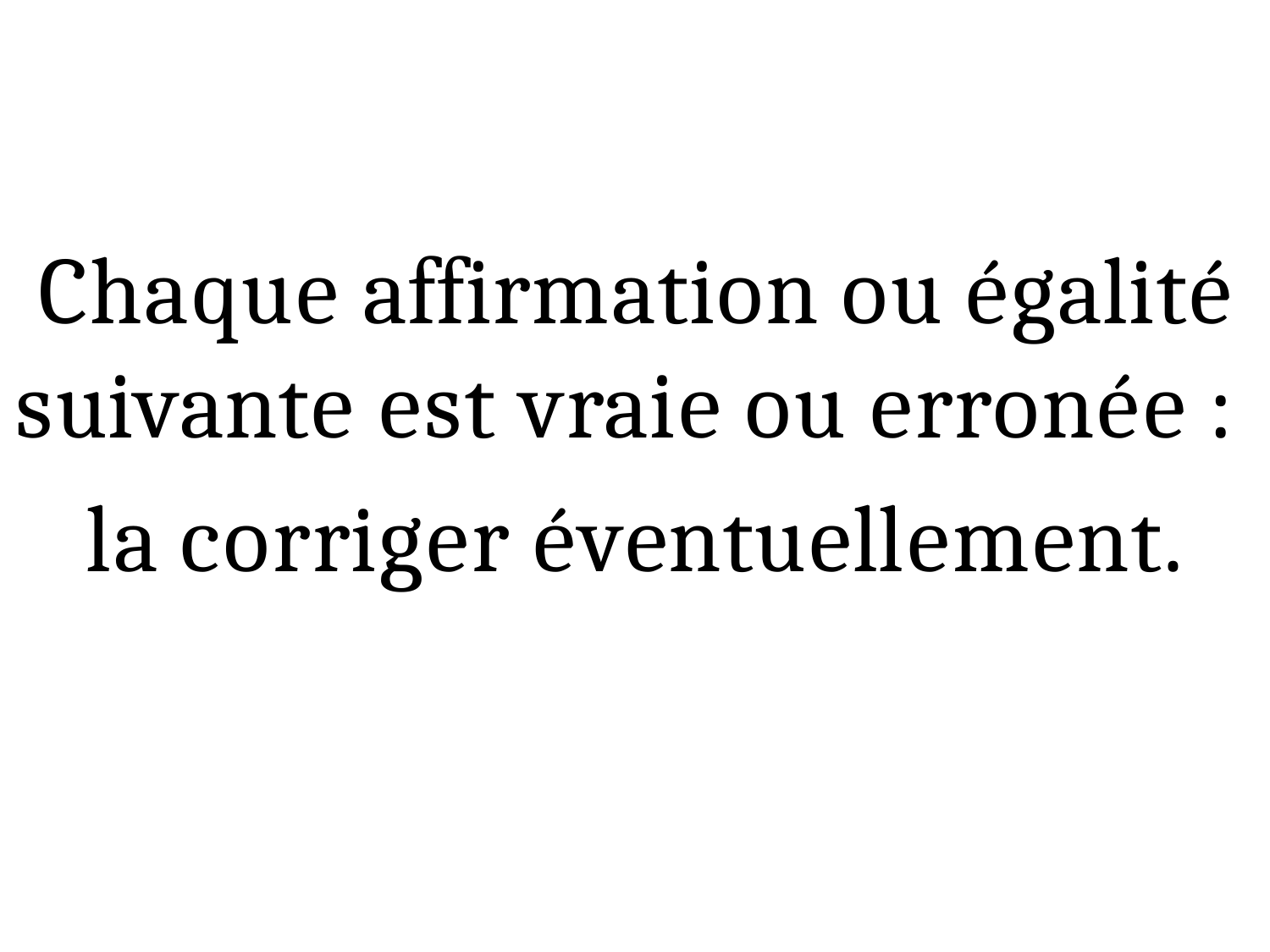

Chaque affirmation ou égalité suivante est vraie ou erronée :
la corriger éventuellement.